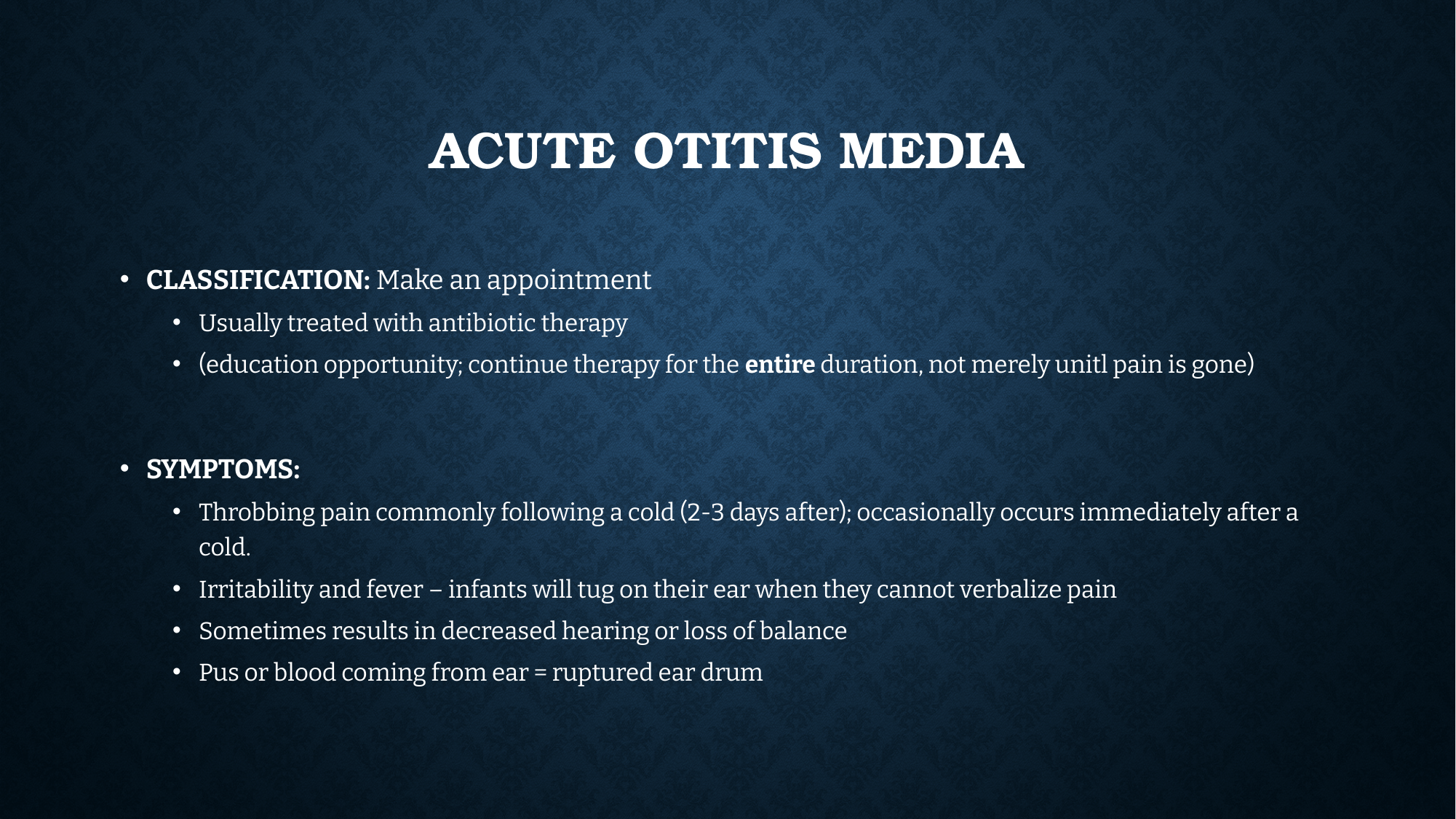

# Acute Otitis media
CLASSIFICATION: Make an appointment
Usually treated with antibiotic therapy
(education opportunity; continue therapy for the entire duration, not merely unitl pain is gone)

SYMPTOMS:
Throbbing pain commonly following a cold (2-3 days after); occasionally occurs immediately after a cold.
Irritability and fever – infants will tug on their ear when they cannot verbalize pain
Sometimes results in decreased hearing or loss of balance
Pus or blood coming from ear = ruptured ear drum